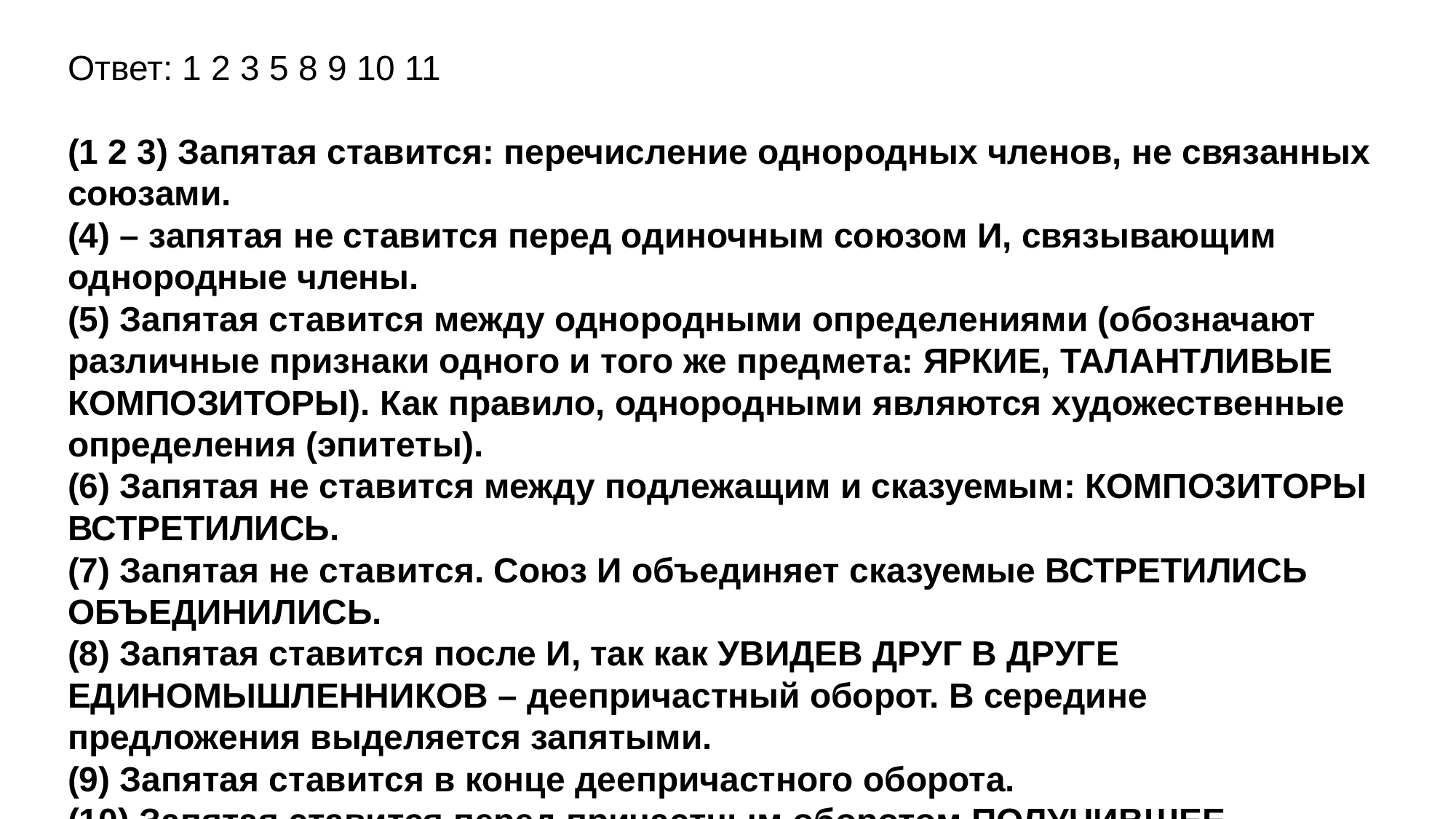

Ответ: 1 2 3 5 8 9 10 11

(1 2 3) Запятая ставится: перечисление однородных членов, не связанных союзами.
(4) – запятая не ставится перед одиночным союзом И, связывающим однородные члены.
(5) Запятая ставится между однородными определениями (обозначают различные признаки одного и того же предмета: ЯРКИЕ, ТАЛАНТЛИВЫЕ КОМПОЗИТОРЫ). Как правило, однородными являются художественные определения (эпитеты).
(6) Запятая не ставится между подлежащим и сказуемым: КОМПОЗИТОРЫ ВСТРЕТИЛИСЬ.
(7) Запятая не ставится. Союз И объединяет сказуемые ВСТРЕТИЛИСЬ ОБЪЕДИНИЛИСЬ.
(8) Запятая ставится после И, так как УВИДЕВ ДРУГ В ДРУГЕ ЕДИНОМЫШЛЕННИКОВ – деепричастный оборот. В середине предложения выделяется запятыми.
(9) Запятая ставится в конце деепричастного оборота.
(10) Запятая ставится перед причастным оборотом ПОЛУЧИВШЕЕ НАЗВАНИЕ «БАЛАКИРЕВСКИЙ КРУЖОК», А ПОЗЖЕ - «МОГУЧАЯ КУЧКА».
(11) Запятая ставится перед союзом А.